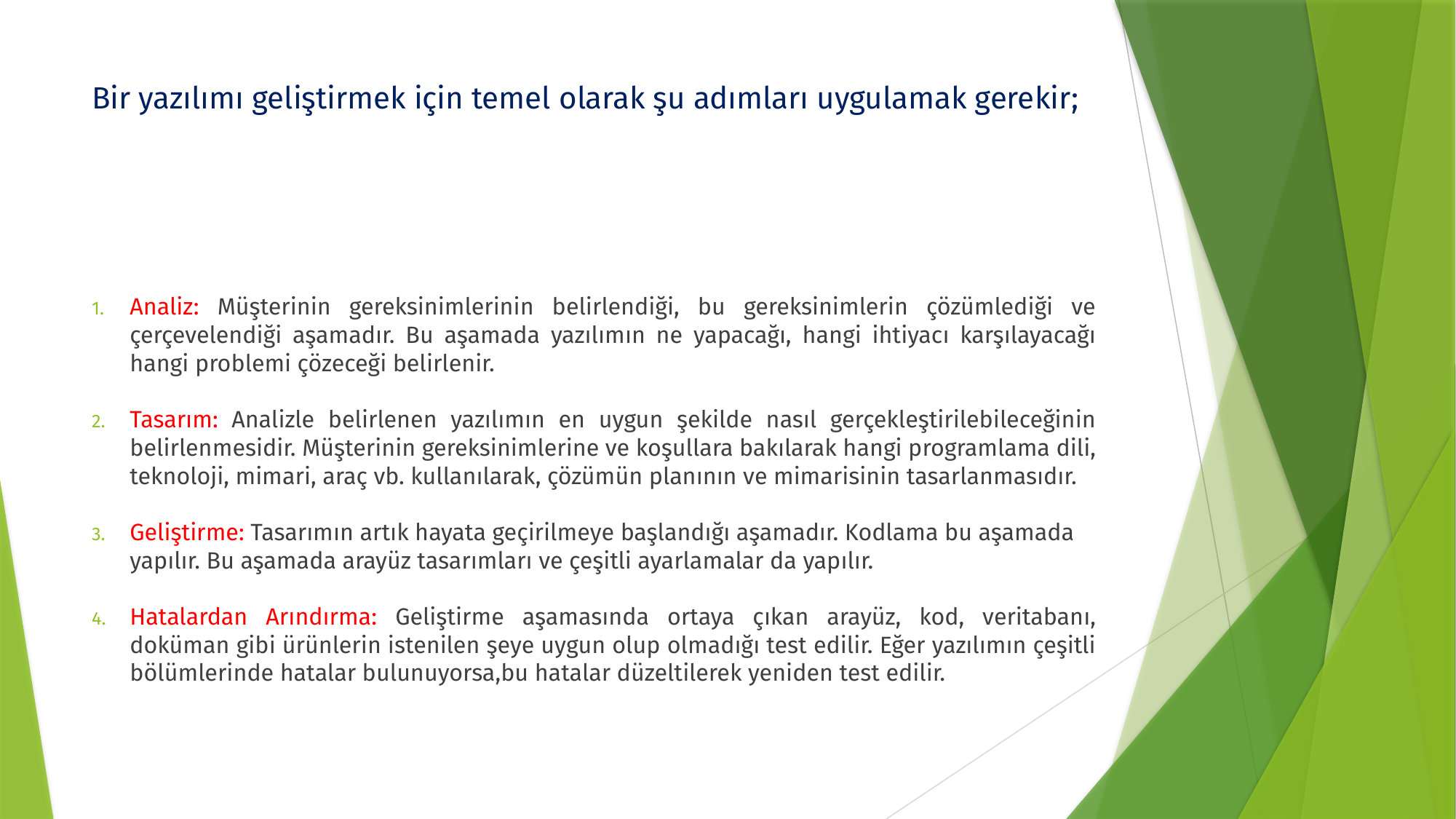

# Bir yazılımı geliştirmek için temel olarak şu adımları uygulamak gerekir;

Analiz: Müşterinin gereksinimlerinin belirlendiği, bu gereksinimlerin çözümlediği ve çerçevelendiği aşamadır. Bu aşamada yazılımın ne yapacağı, hangi ihtiyacı karşılayacağı hangi problemi çözeceği belirlenir.

Tasarım: Analizle belirlenen yazılımın en uygun şekilde nasıl gerçekleştirilebileceğinin belirlenmesidir. Müşterinin gereksinimlerine ve koşullara bakılarak hangi programlama dili, teknoloji, mimari, araç vb. kullanılarak, çözümün planının ve mimarisinin tasarlanmasıdır.

Geliştirme: Tasarımın artık hayata geçirilmeye başlandığı aşamadır. Kodlama bu aşamada yapılır. Bu aşamada arayüz tasarımları ve çeşitli ayarlamalar da yapılır.

Hatalardan Arındırma: Geliştirme aşamasında ortaya çıkan arayüz, kod, veritabanı, doküman gibi ürünlerin istenilen şeye uygun olup olmadığı test edilir. Eğer yazılımın çeşitli bölümlerinde hatalar bulunuyorsa,bu hatalar düzeltilerek yeniden test edilir.